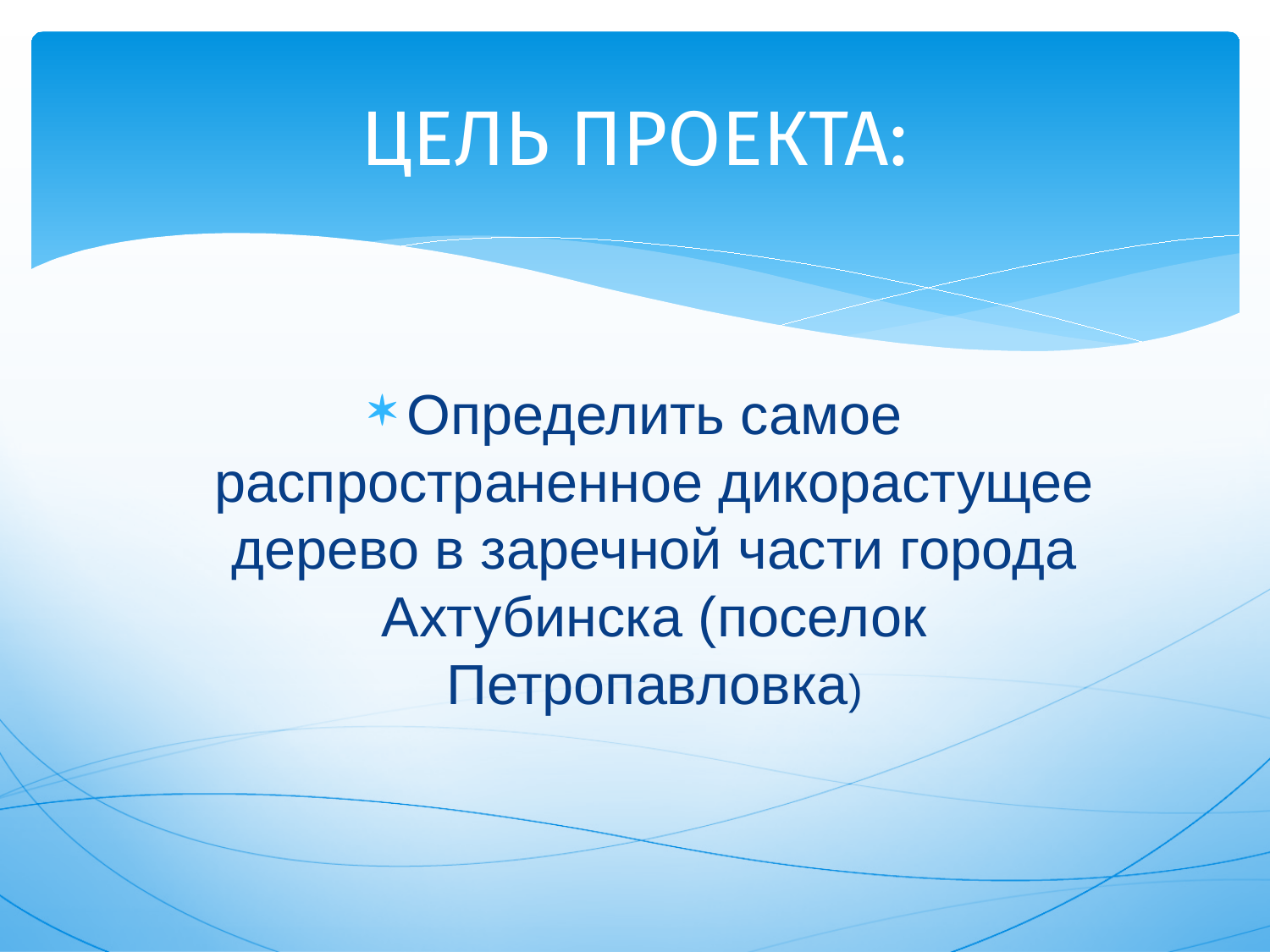

# ЦЕЛЬ ПРОЕКТА:
Определить самое распространенное дикорастущее дерево в заречной части города Ахтубинска (поселок Петропавловка)